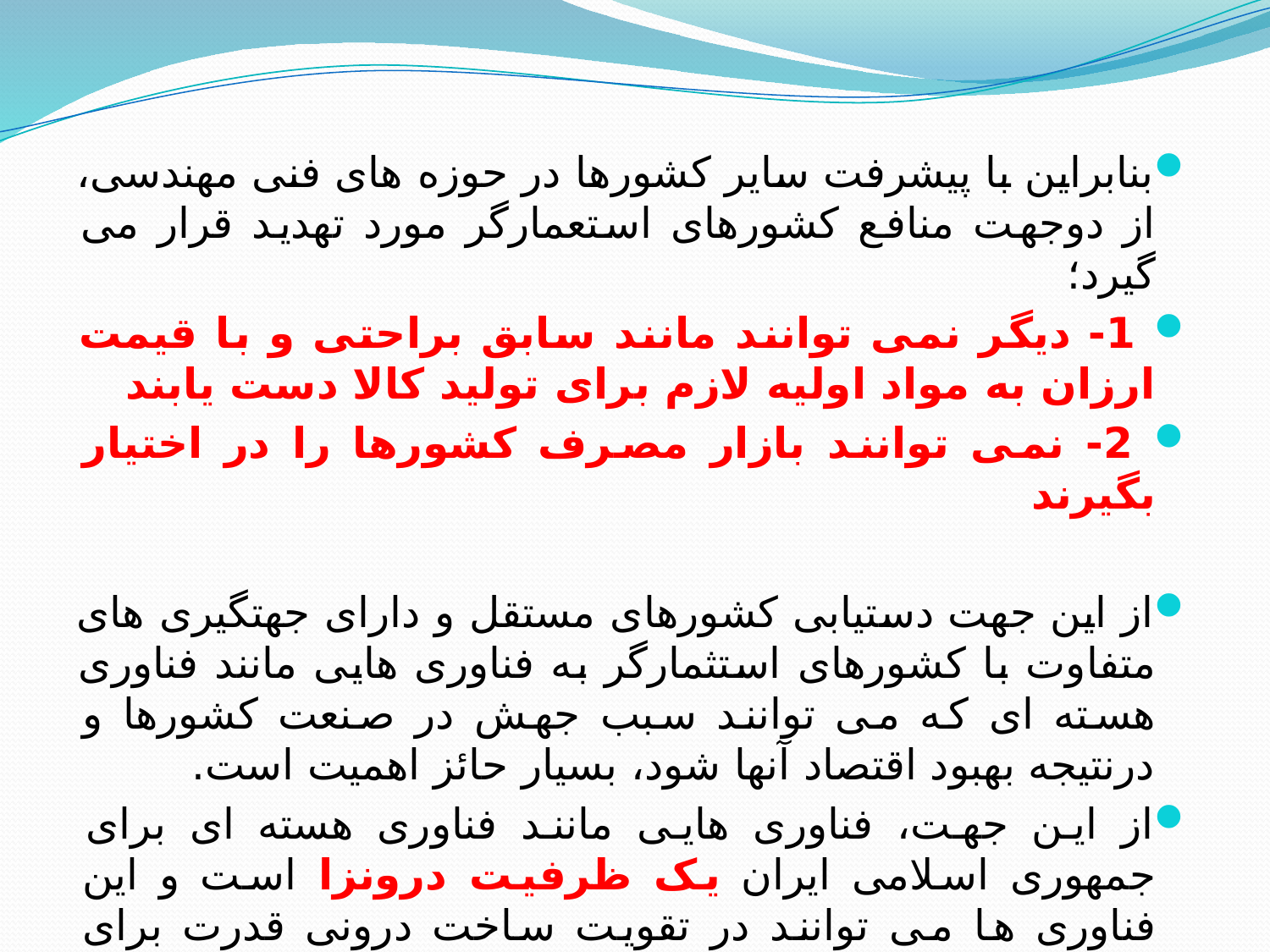

بنابراین با پیشرفت سایر کشورها در حوزه های فنی مهندسی، از دوجهت منافع کشورهای استعمارگر مورد تهدید قرار می گیرد؛
 1- دیگر نمی توانند مانند سابق براحتی و با قیمت ارزان به مواد اولیه لازم برای تولید کالا دست یابند
 2- نمی توانند بازار مصرف کشورها را در اختیار بگیرند

از این جهت دستیابی کشورهای مستقل و دارای جهتگیری های متفاوت با کشورهای استثمارگر به فناوری هایی مانند فناوری هسته ای که می توانند سبب جهش در صنعت کشورها و درنتیجه بهبود اقتصاد آنها شود، بسیار حائز اهمیت است.
از این جهت، فناوری هایی مانند فناوری هسته ای برای جمهوری اسلامی ایران یک ظرفیت درونزا است و این فناوری ها می توانند در تقویت ساخت درونی قدرت برای جمهوری اسلامی ایران موثر باشند. بنابراین می توانند موجبات تحکیم هرچه بیشتر استقلال نظام اسلامی، در تمامی ابعاد، شوند.